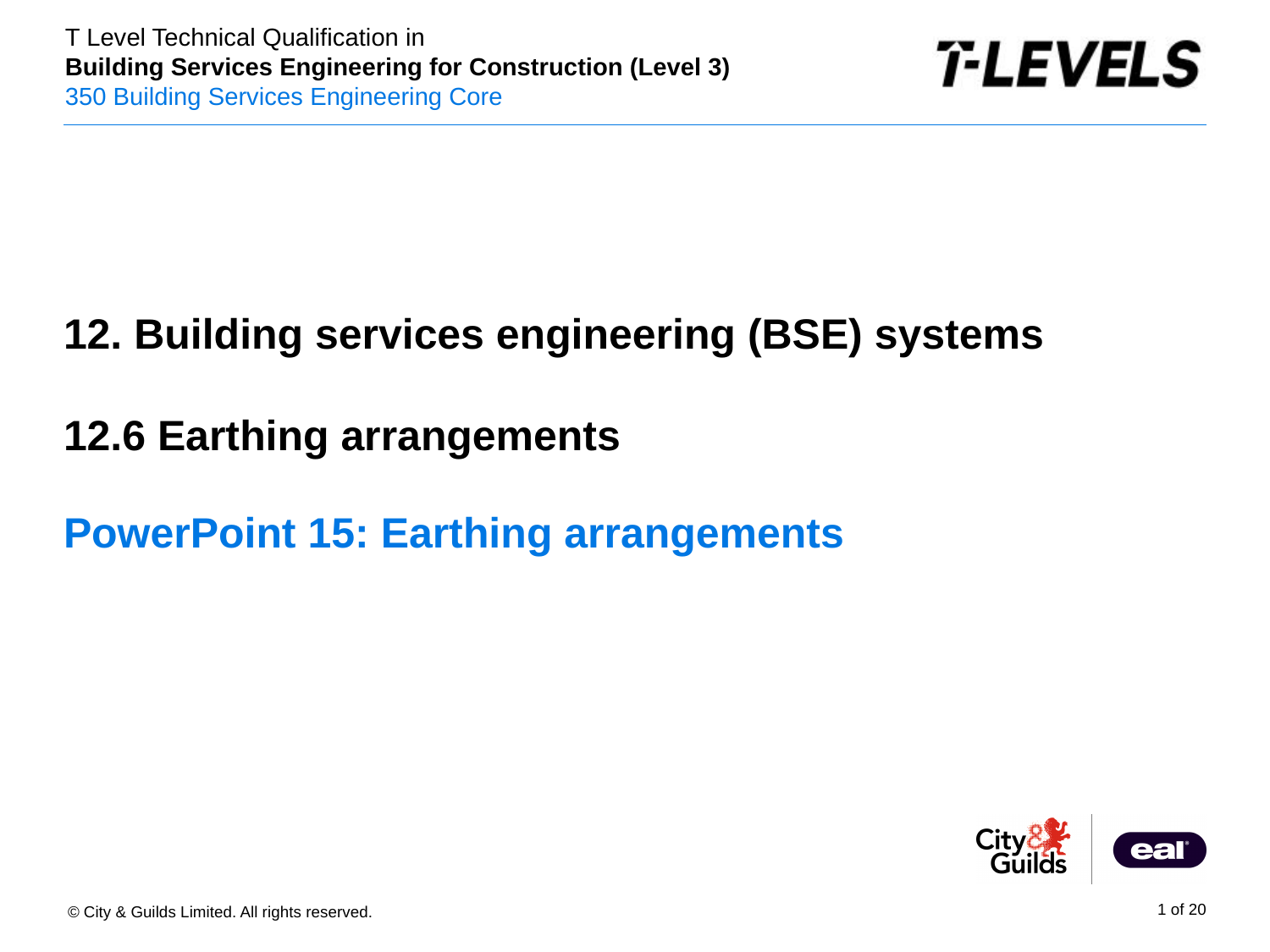

PowerPoint presentation
12. Building services engineering (BSE) systems

12.6 Earthing arrangements
# PowerPoint 15: Earthing arrangements